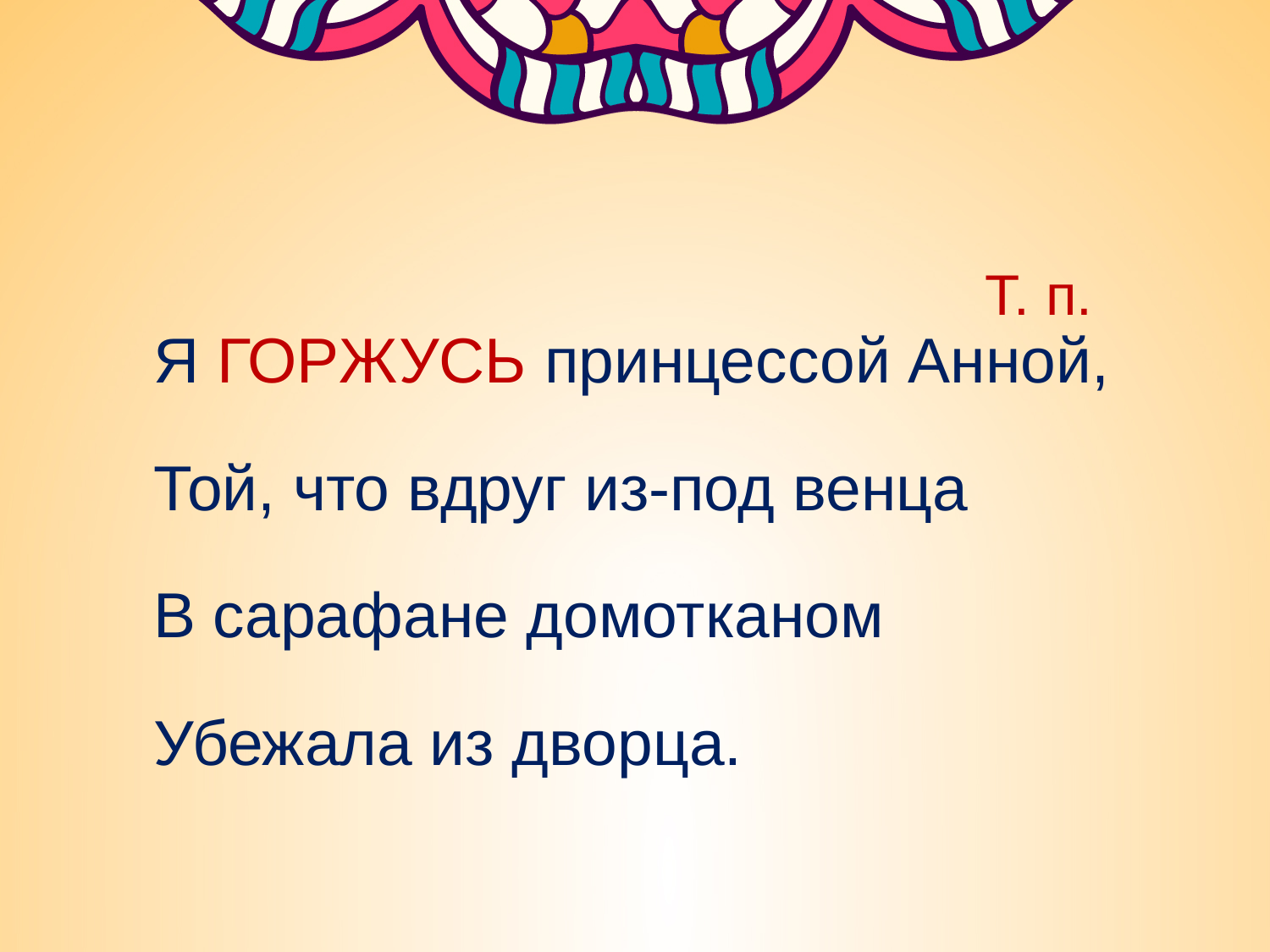

Т. п.
Я ГОРЖУСЬ принцессой Анной,
Той, что вдруг из-под венца
В сарафане домотканом
Убежала из дворца.